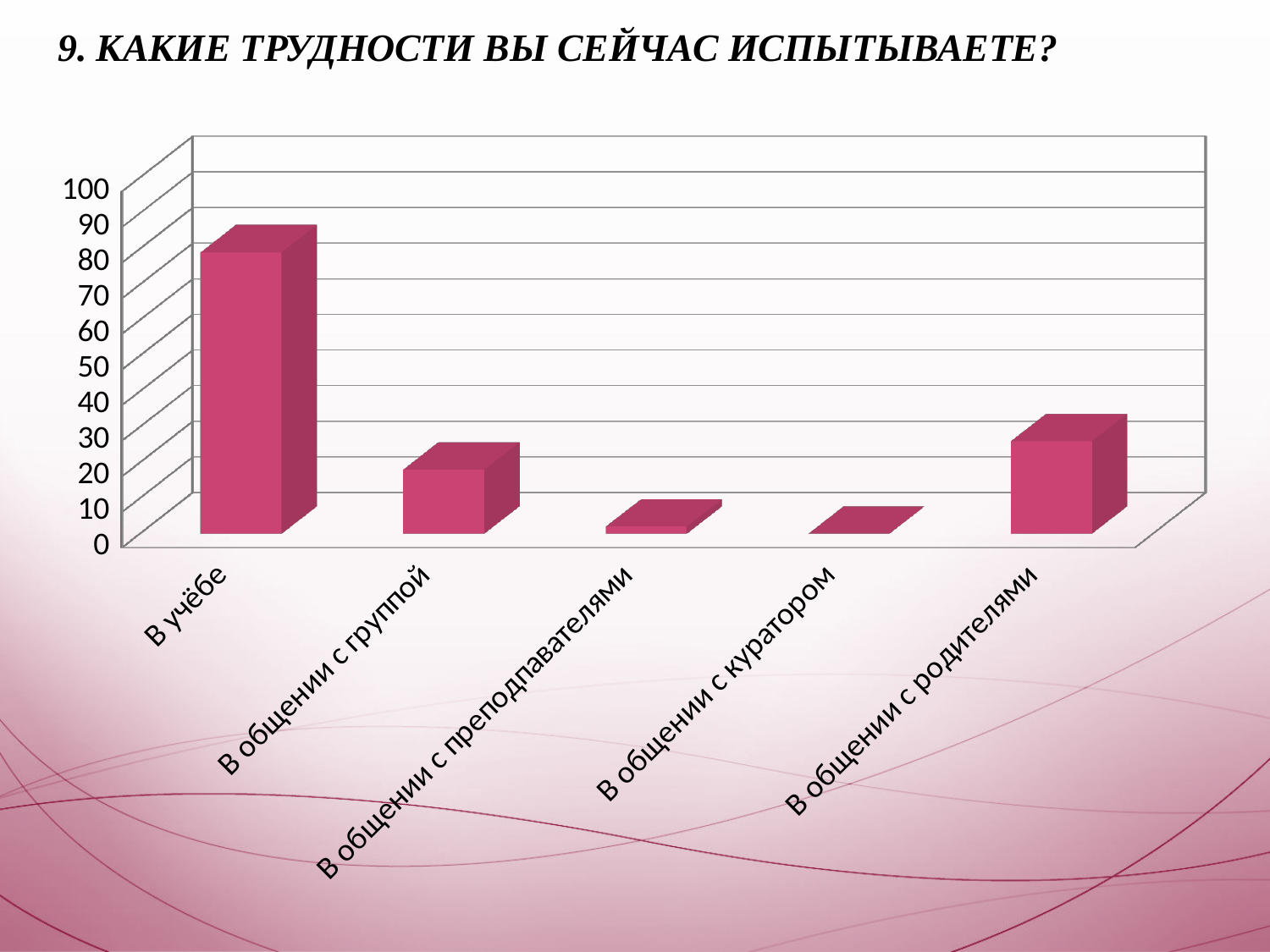

9. Какие трудности Вы сейчас испытываете?

[unsupported chart]